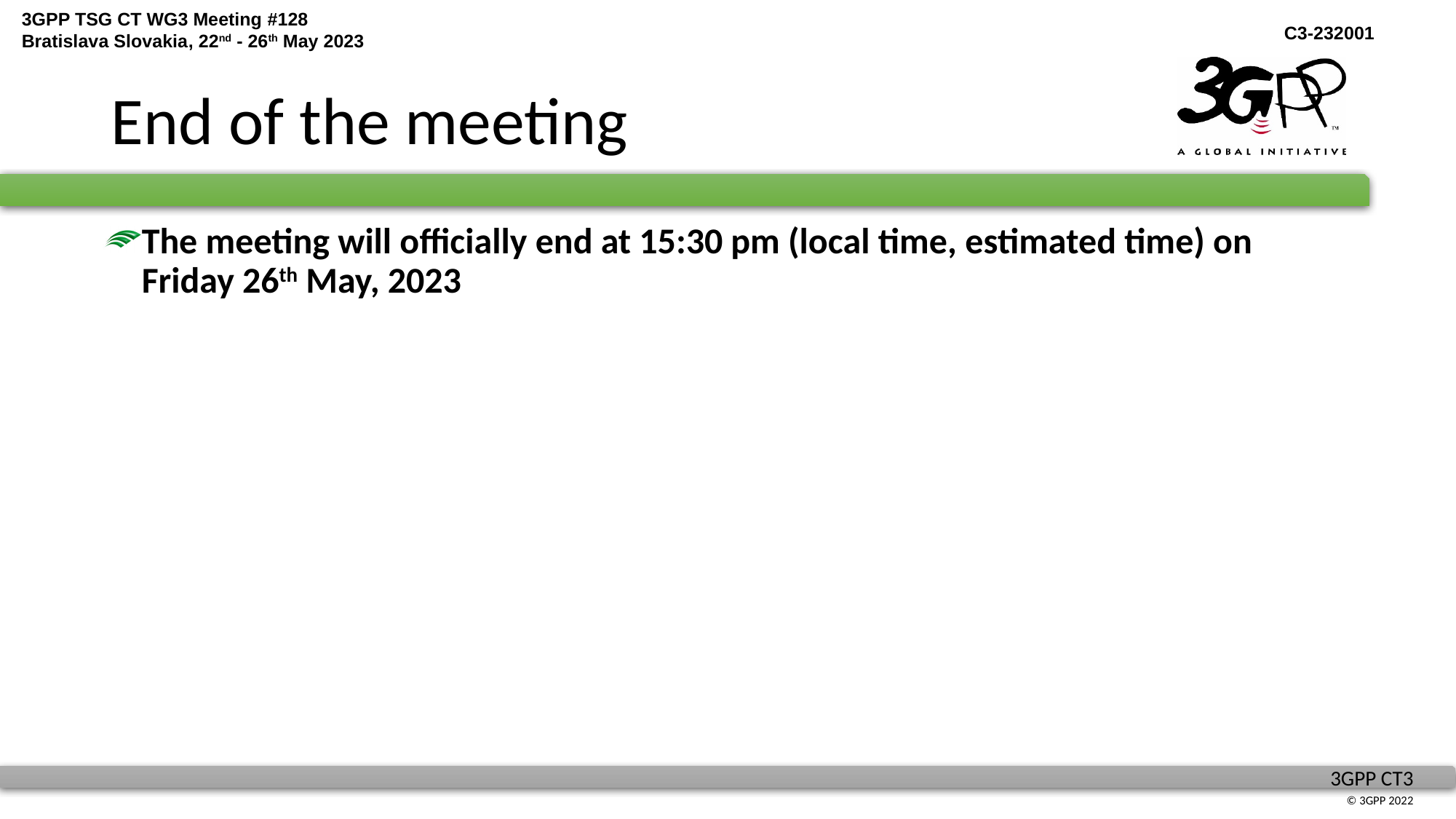

# End of the meeting
The meeting will officially end at 15:30 pm (local time, estimated time) on Friday 26th May, 2023